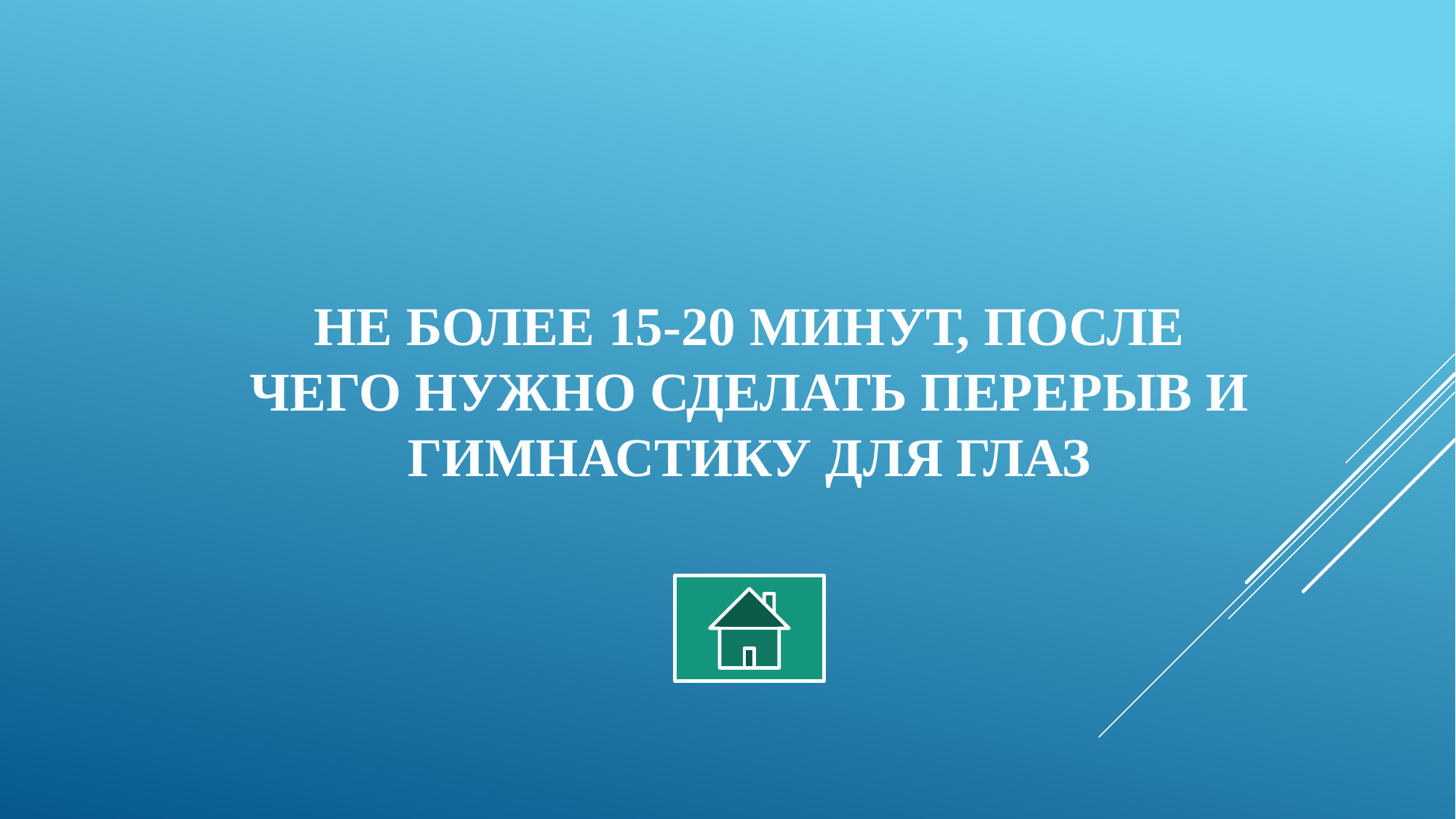

# Не более 15-20 минут, после чего нужно сделать перерыв и гимнастику для глаз